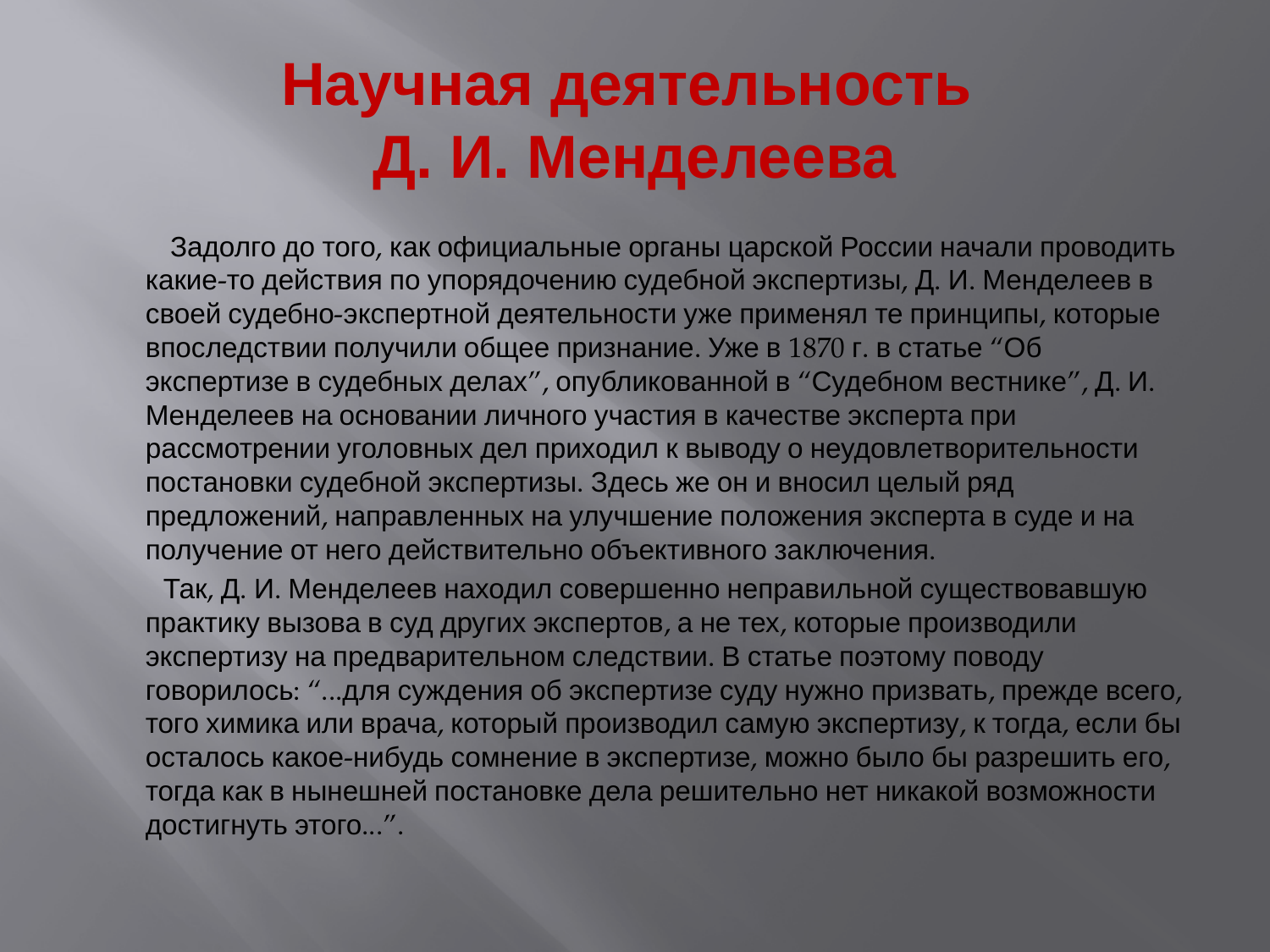

# Научная деятельность Д. И. Менделеева
           Задолго до того, как официальные органы царской России начали проводить какие-то действия по упорядочению судебной экспертизы, Д. И. Менделеев в своей судебно-экспертной деятельности уже применял те принципы, которые впоследствии получили общее признание. Уже в 1870 г. в статье “Об экспертизе в судебных делах”, опубликованной в “Судебном вестнике”, Д. И. Менделеев на основании личного участия в качестве эксперта при рассмотрении уголовных дел приходил к выводу о неудовлетворительности постановки судебной экспертизы. Здесь же он и вносил целый ряд предложений, направленных на улучшение положения эксперта в суде и на получение от него действительно объективного заключения.
          Так, Д. И. Менделеев находил совершенно неправильной существовавшую практику вызова в суд других экспертов, а не тех, которые производили экспертизу на предварительном следствии. В статье поэтому поводу говорилось: “...для суждения об экспертизе суду нужно призвать, прежде всего, того химика или врача, который производил самую экспертизу, к тогда, если бы осталось какое-нибудь сомнение в экспертизе, можно было бы разрешить его, тогда как в нынешней постановке дела решительно нет никакой возможности достигнуть этого...”.